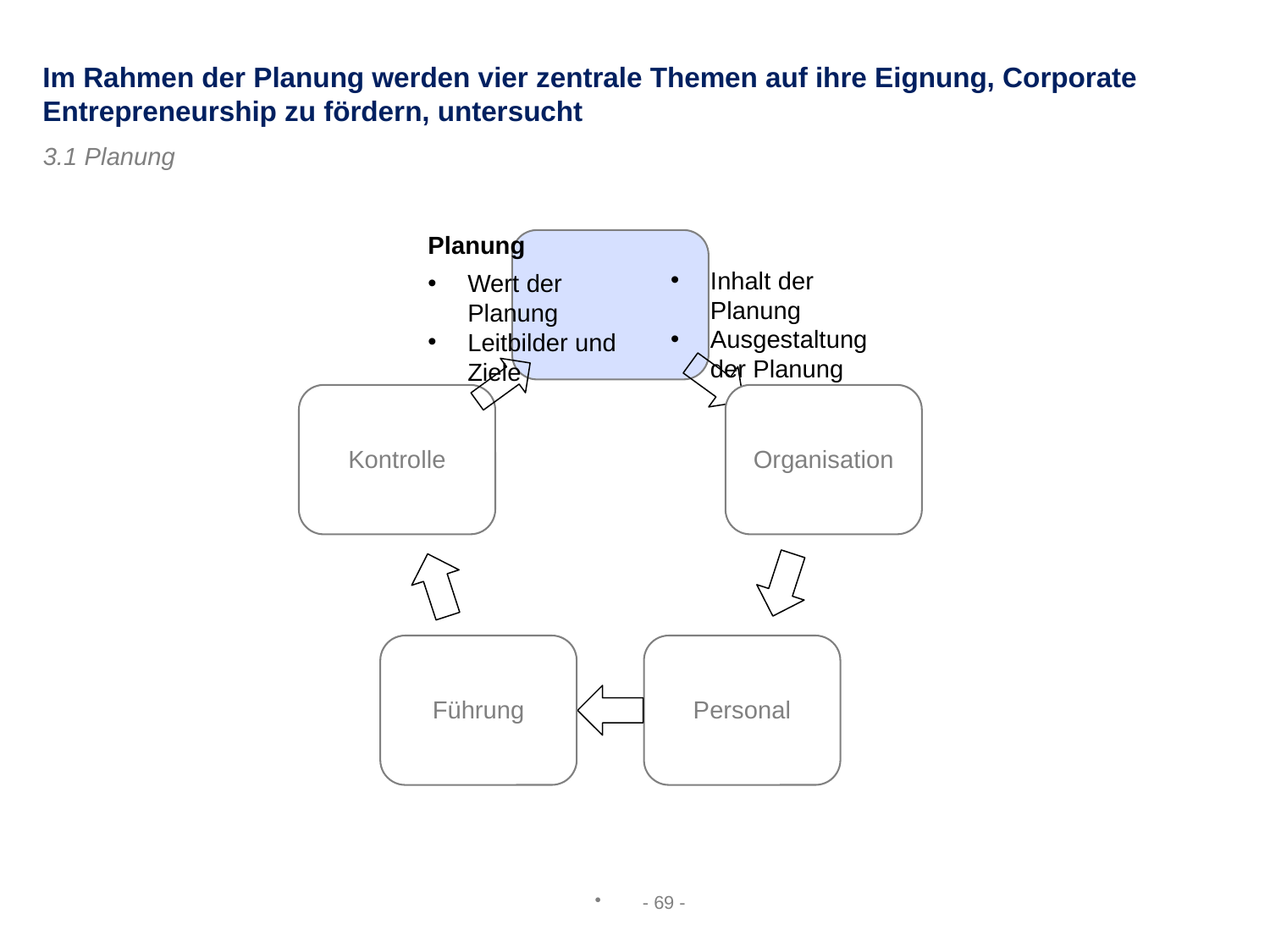

Im Rahmen der Planung werden vier zentrale Themen auf ihre Eignung, Corporate Entrepreneurship zu fördern, untersucht
3.1 Planung
Planung
Organisation
Personal
Führung
Kontrolle
Inhalt der Planung
Ausgestaltung der Planung
Wert der Planung
Leitbilder und Ziele
- 69 -